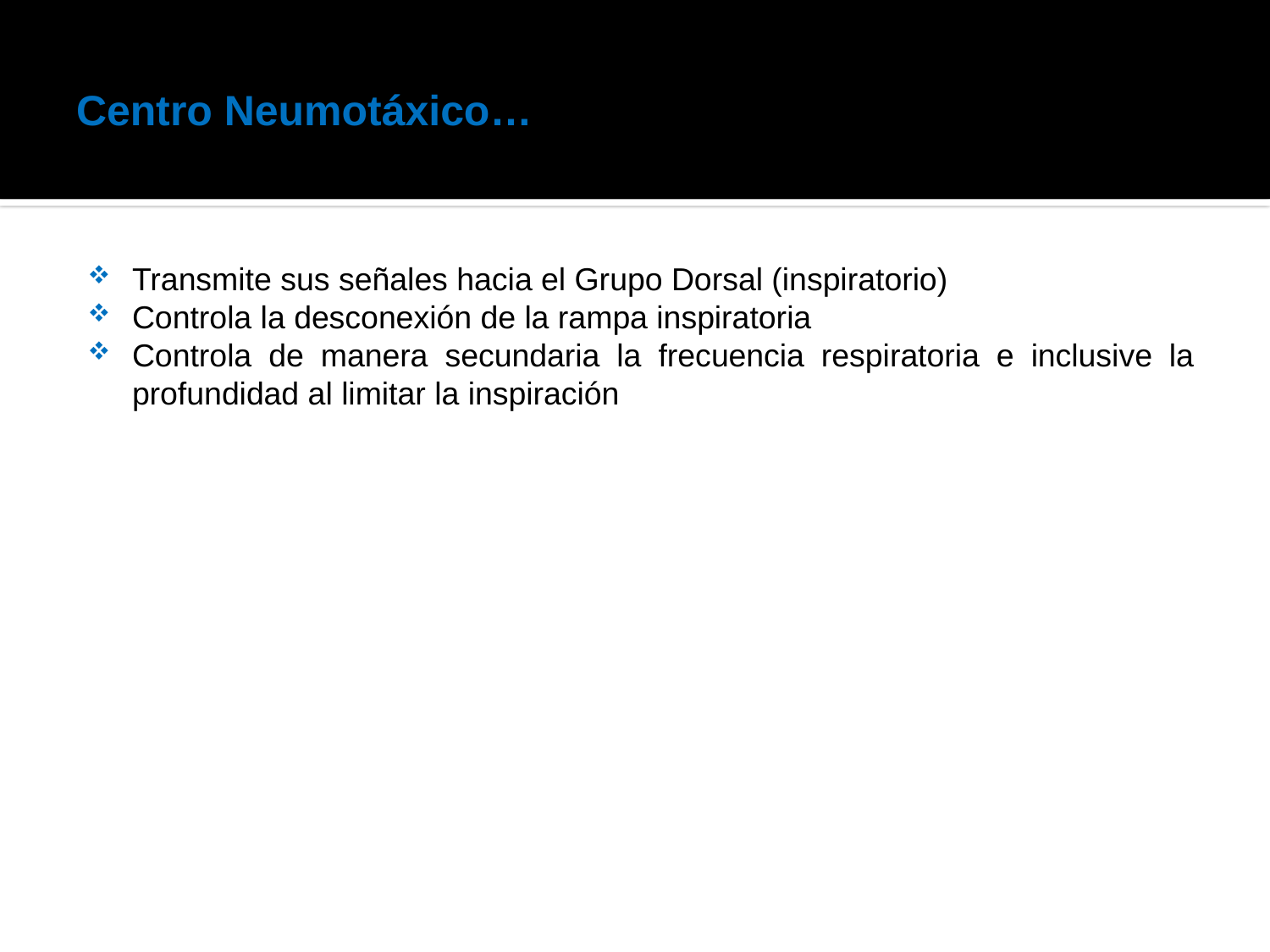

# Centro Neumotáxico…
Transmite sus señales hacia el Grupo Dorsal (inspiratorio)
Controla la desconexión de la rampa inspiratoria
Controla de manera secundaria la frecuencia respiratoria e inclusive la profundidad al limitar la inspiración